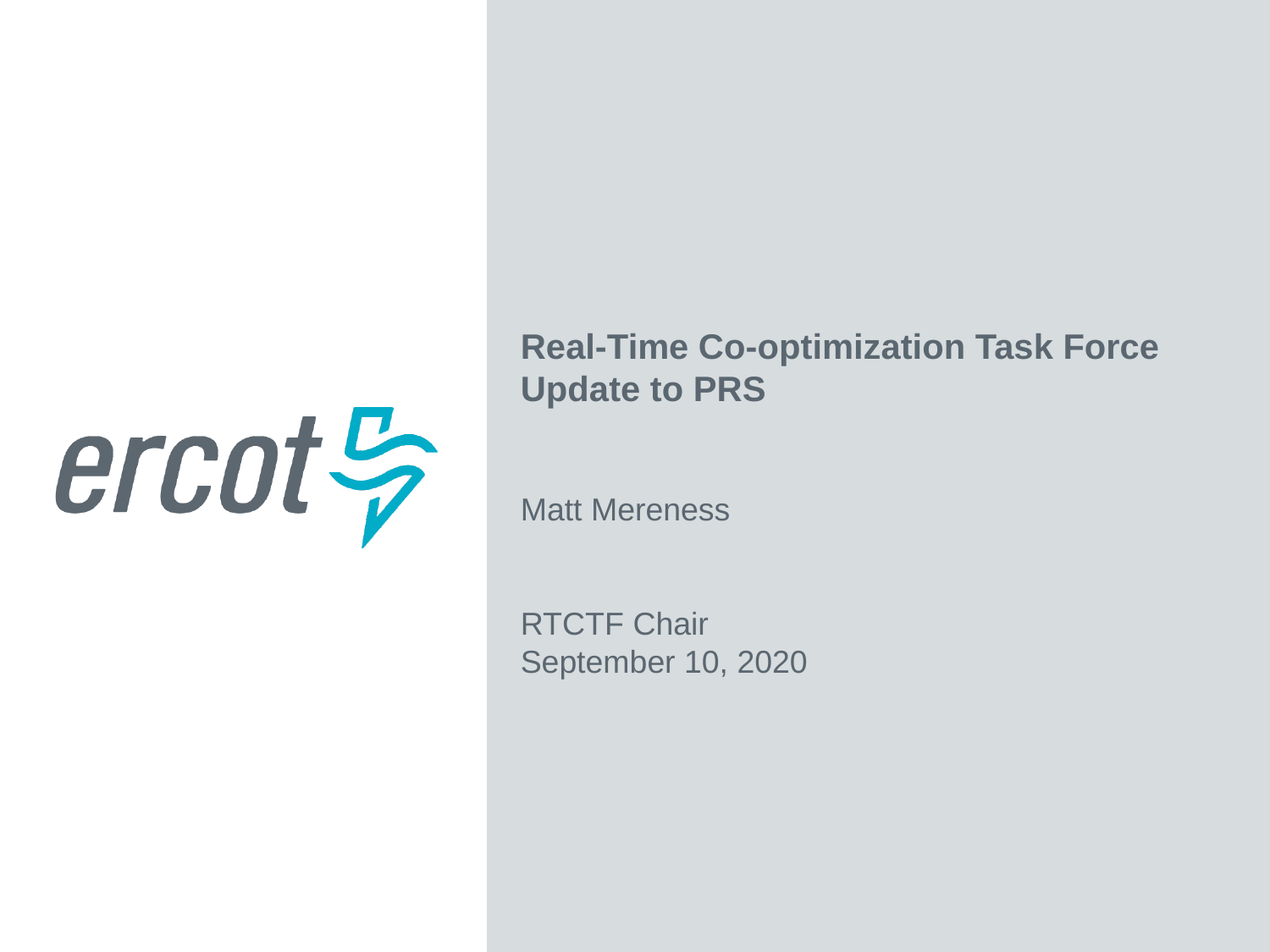

Real-Time Co-optimization Task Force Update to PRS

Matt Mereness

RTCTF Chair
September 10, 2020